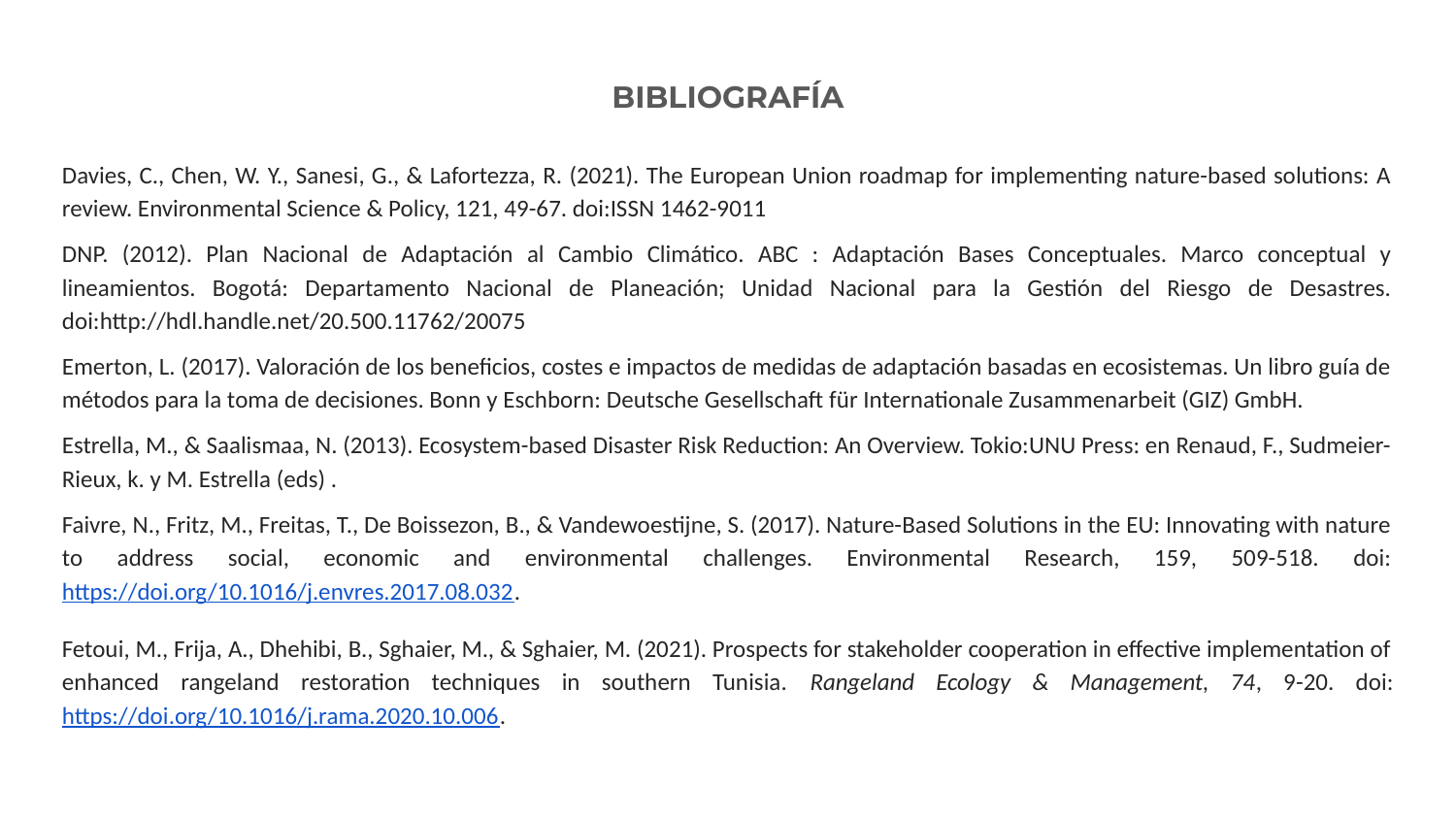

BIBLIOGRAFÍA
Davies, C., Chen, W. Y., Sanesi, G., & Lafortezza, R. (2021). The European Union roadmap for implementing nature-based solutions: A review. Environmental Science & Policy, 121, 49-67. doi:ISSN 1462-9011
DNP. (2012). Plan Nacional de Adaptación al Cambio Climático. ABC : Adaptación Bases Conceptuales. Marco conceptual y lineamientos. Bogotá: Departamento Nacional de Planeación; Unidad Nacional para la Gestión del Riesgo de Desastres. doi:http://hdl.handle.net/20.500.11762/20075
Emerton, L. (2017). Valoración de los beneficios, costes e impactos de medidas de adaptación basadas en ecosistemas. Un libro guía de métodos para la toma de decisiones. Bonn y Eschborn: Deutsche Gesellschaft für Internationale Zusammenarbeit (GIZ) GmbH.
Estrella, M., & Saalismaa, N. (2013). Ecosystem-based Disaster Risk Reduction: An Overview. Tokio:UNU Press: en Renaud, F., Sudmeier-Rieux, k. y M. Estrella (eds) .
Faivre, N., Fritz, M., Freitas, T., De Boissezon, B., & Vandewoestijne, S. (2017). Nature-Based Solutions in the EU: Innovating with nature to address social, economic and environmental challenges. Environmental Research, 159, 509-518. doi:https://doi.org/10.1016/j.envres.2017.08.032.
Fetoui, M., Frija, A., Dhehibi, B., Sghaier, M., & Sghaier, M. (2021). Prospects for stakeholder cooperation in effective implementation of enhanced rangeland restoration techniques in southern Tunisia. Rangeland Ecology & Management, 74, 9-20. doi:https://doi.org/10.1016/j.rama.2020.10.006.